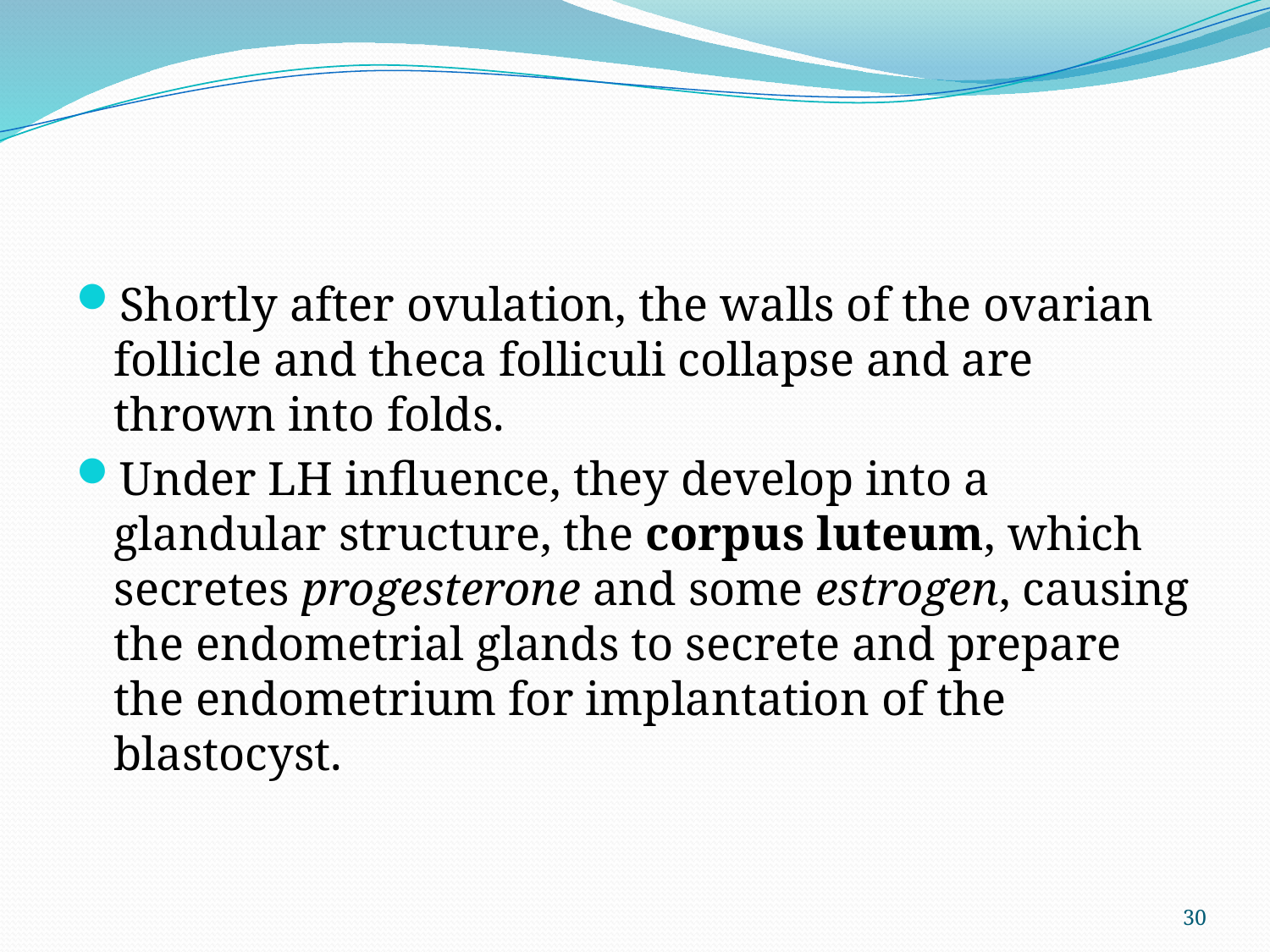

#
Shortly after ovulation, the walls of the ovarian follicle and theca folliculi collapse and are thrown into folds.
Under LH influence, they develop into a glandular structure, the corpus luteum, which secretes progesterone and some estrogen, causing the endometrial glands to secrete and prepare the endometrium for implantation of the blastocyst.
30